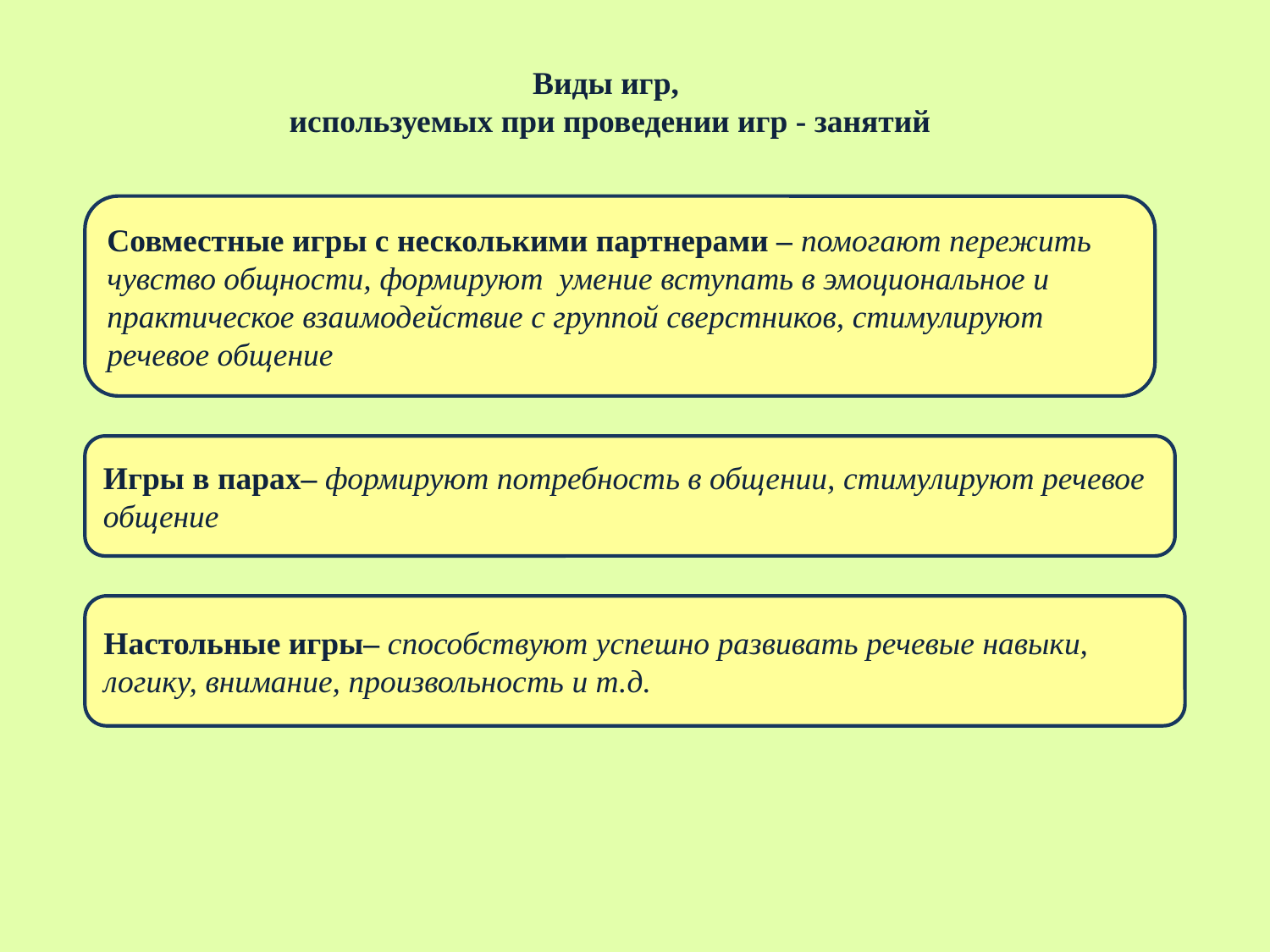

Виды игр,
используемых при проведении игр - занятий
Совместные игры с несколькими партнерами – помогают пережить чувство общности, формируют  умение вступать в эмоциональное и практическое взаимодействие с группой сверстников, стимулируют речевое общение
Игры в парах– формируют потребность в общении, стимулируют речевое общение
Настольные игры– способствуют успешно развивать речевые навыки, логику, внимание, произвольность и т.д.